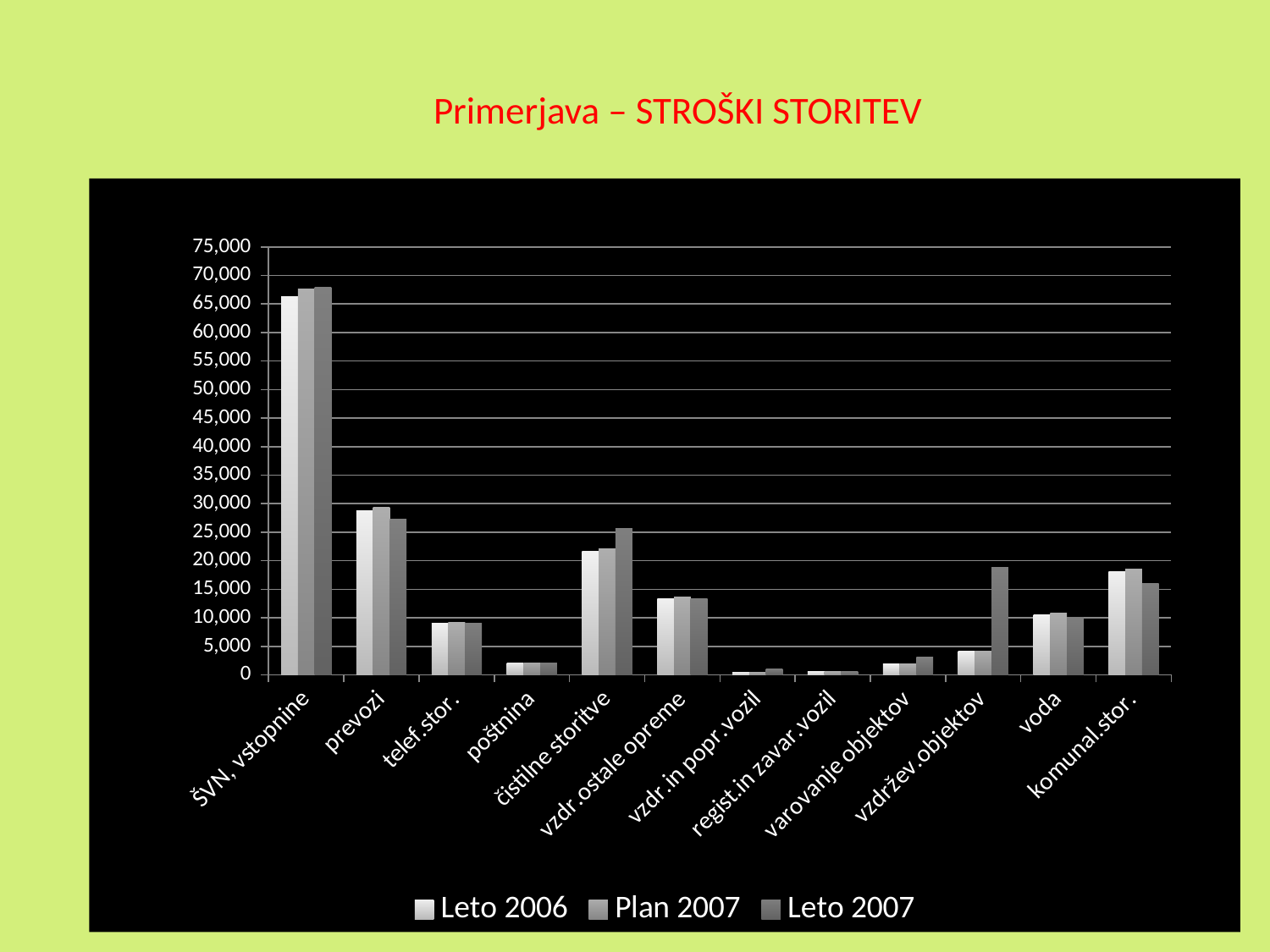

# Primerjava – STROŠKI STORITEV

### Chart

| Category | Leto 2006 | Plan 2007 | Leto 2007 |
|---|---|---|---|
| ŠVN, vstopnine | 66244.04 | 67635.17000000003 | 68001.08 |
| prevozi | 28719.47 | 29322.59 | 27330.58 |
| telef.stor. | 9027.77 | 9217.369999999977 | 9014.730000000007 |
| poštnina | 2027.35 | 2069.92 | 2142.310000000002 |
| čistilne storitve | 21592.29 | 22045.72 | 25597.56 |
| vzdr.ostale opreme | 13290.58 | 13569.69 | 13396.32 |
| vzdr.in popr.vozil | 468.46 | 478.3 | 1050.34 |
| regist.in zavar.vozil | 574.47 | 586.53 | 539.5499999999994 |
| varovanje objektov | 1911.93 | 1952.08 | 3066.12 |
| vzdržev.objektov | 4130.46 | 4217.2 | 18870.56 |
| voda | 10537.99 | 10759.28 | 10074.209999999986 |
| komunal.stor. | 18140.93 | 18521.89 | 16020.4 |